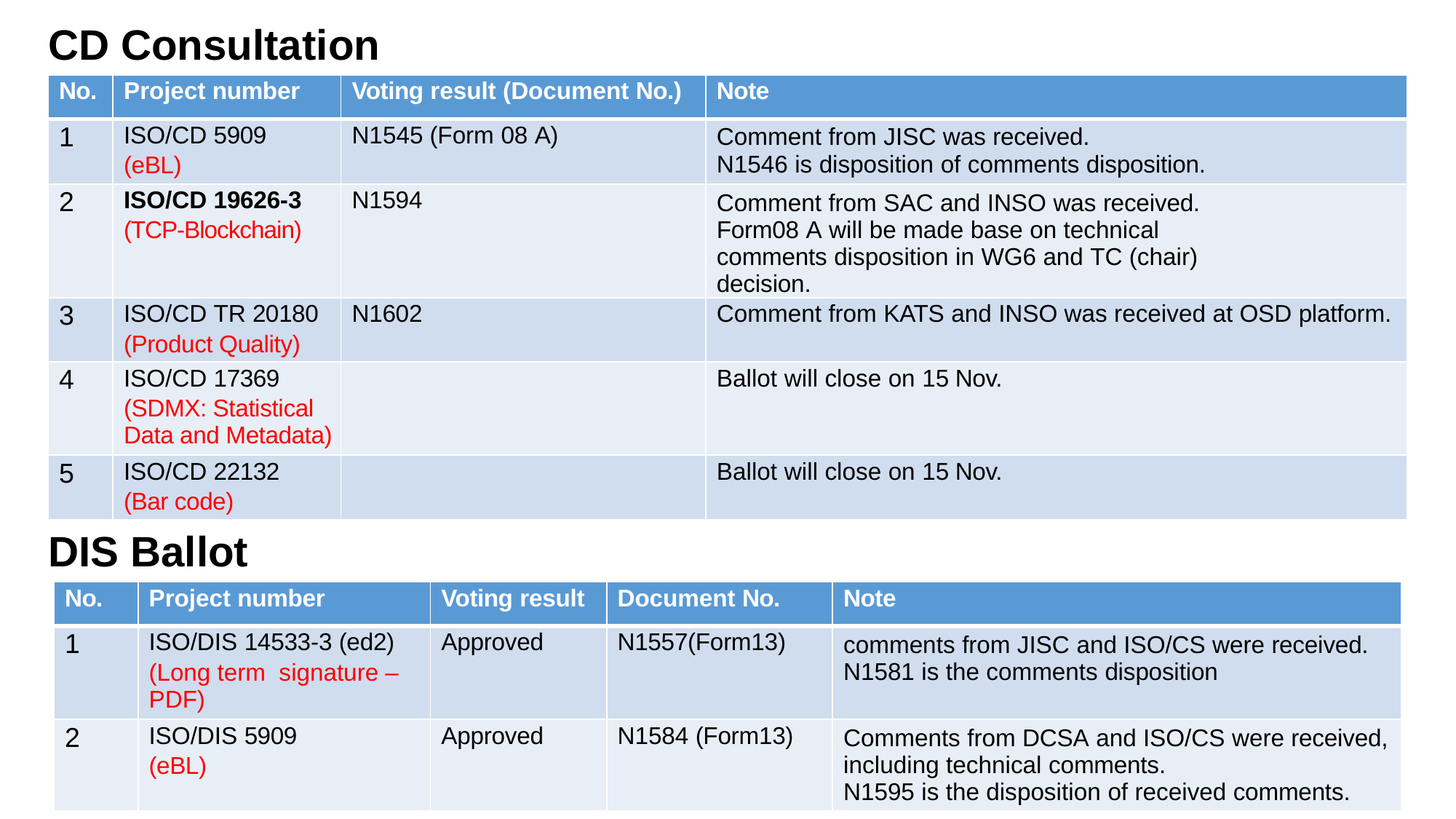

CD Consultation
| No. | Project number | Voting result (Document No.) | Note |
| --- | --- | --- | --- |
| 1 | ISO/CD 5909 (eBL) | N1545 (Form 08 A) | Comment from JISC was received. N1546 is disposition of comments disposition. |
| 2 | ISO/CD 19626-3 (TCP-Blockchain) | N1594 | Comment from SAC and INSO was received. Form08 A will be made base on technical comments disposition in WG6 and TC (chair) decision. |
| 3 | ISO/CD TR 20180 (Product Quality) | N1602 | Comment from KATS and INSO was received at OSD platform. |
| 4 | ISO/CD 17369 (SDMX: Statistical Data and Metadata) |  | Ballot will close on 15 Nov. |
| 5 | ISO/CD 22132 (Bar code) |  | Ballot will close on 15 Nov. |
DIS Ballot
| No. | Project number | Voting result | Document No. | Note |
| --- | --- | --- | --- | --- |
| 1 | ISO/DIS 14533-3 (ed2) (Long term signature – PDF) | Approved | N1557(Form13) | comments from JISC and ISO/CS were received. N1581 is the comments disposition |
| 2 | ISO/DIS 5909 (eBL) | Approved | N1584 (Form13) | Comments from DCSA and ISO/CS were received, including technical comments. N1595 is the disposition of received comments. |